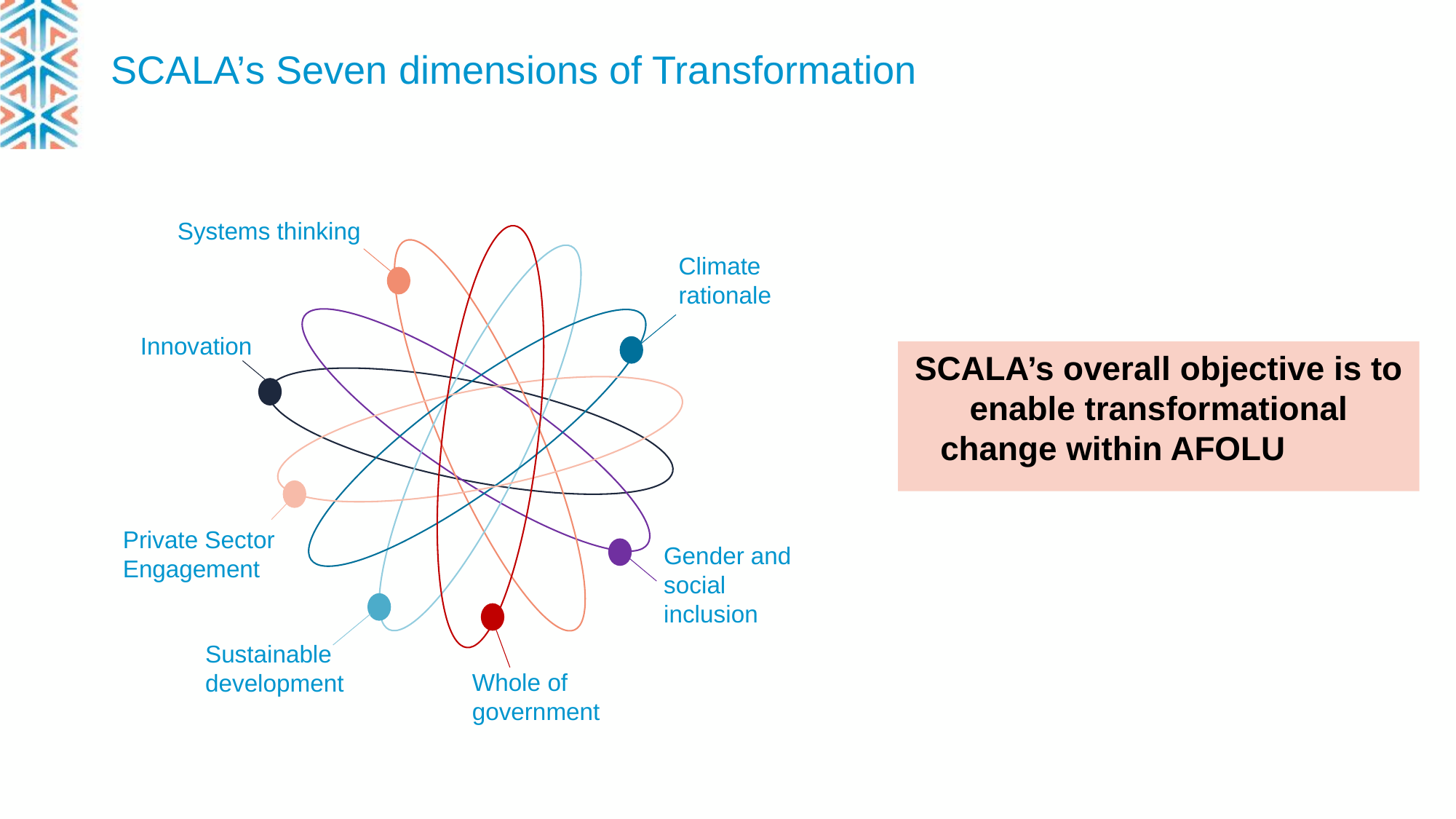

# SCALA’s Seven dimensions of Transformation
Systems thinking
Climate
rationale

Innovation

Private Sector Engagement
Gender and
social
inclusion

Sustainable development
Whole of government
SCALA’s overall objective is to enable transformational change within AFOLU